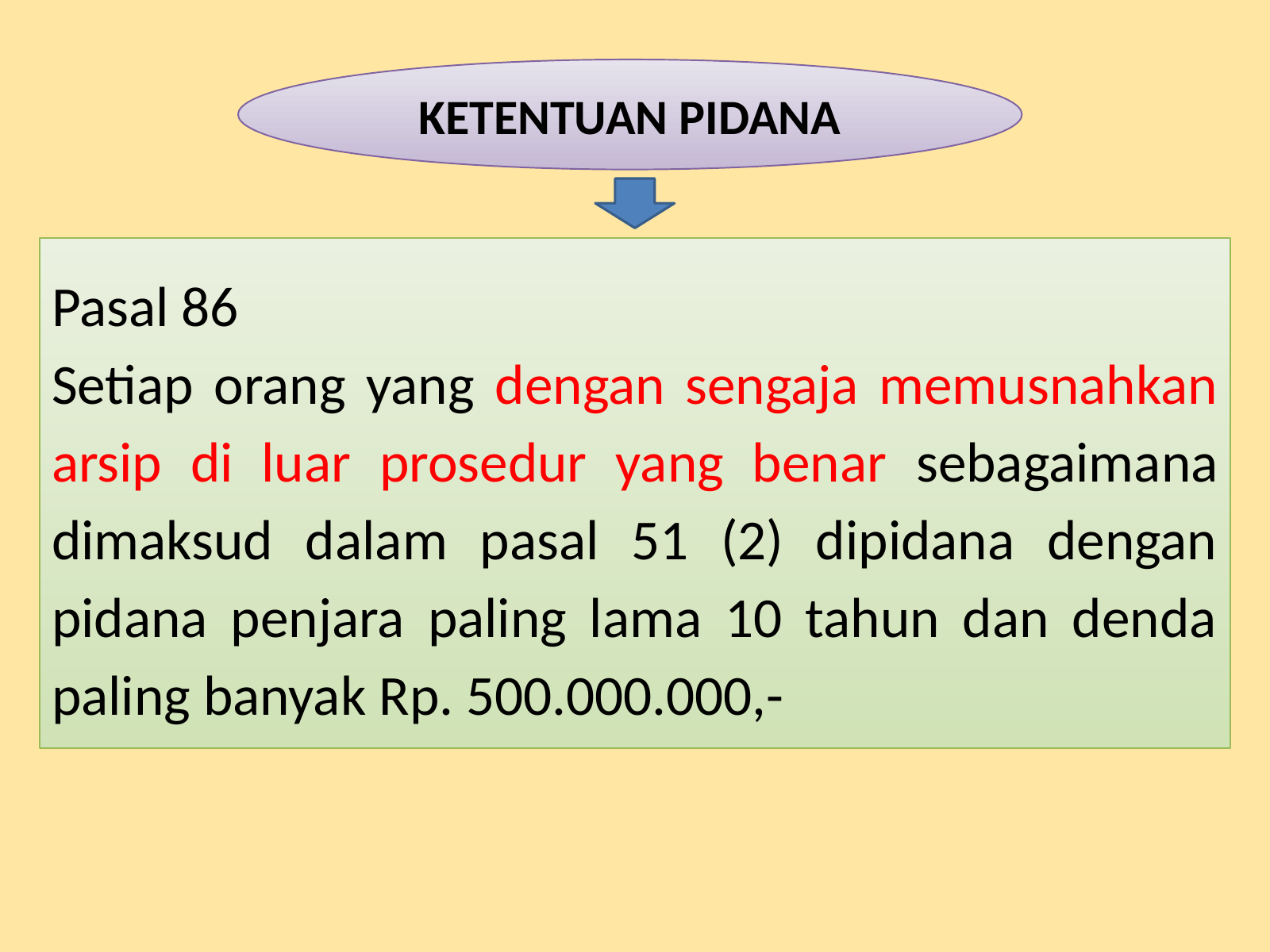

KETENTUAN PIDANA

Pasal 86
Setiap orang yang dengan sengaja memusnahkan arsip di luar prosedur yang benar sebagaimana dimaksud dalam pasal 51 (2) dipidana dengan pidana penjara paling lama 10 tahun dan denda paling banyak Rp. 500.000.000,-